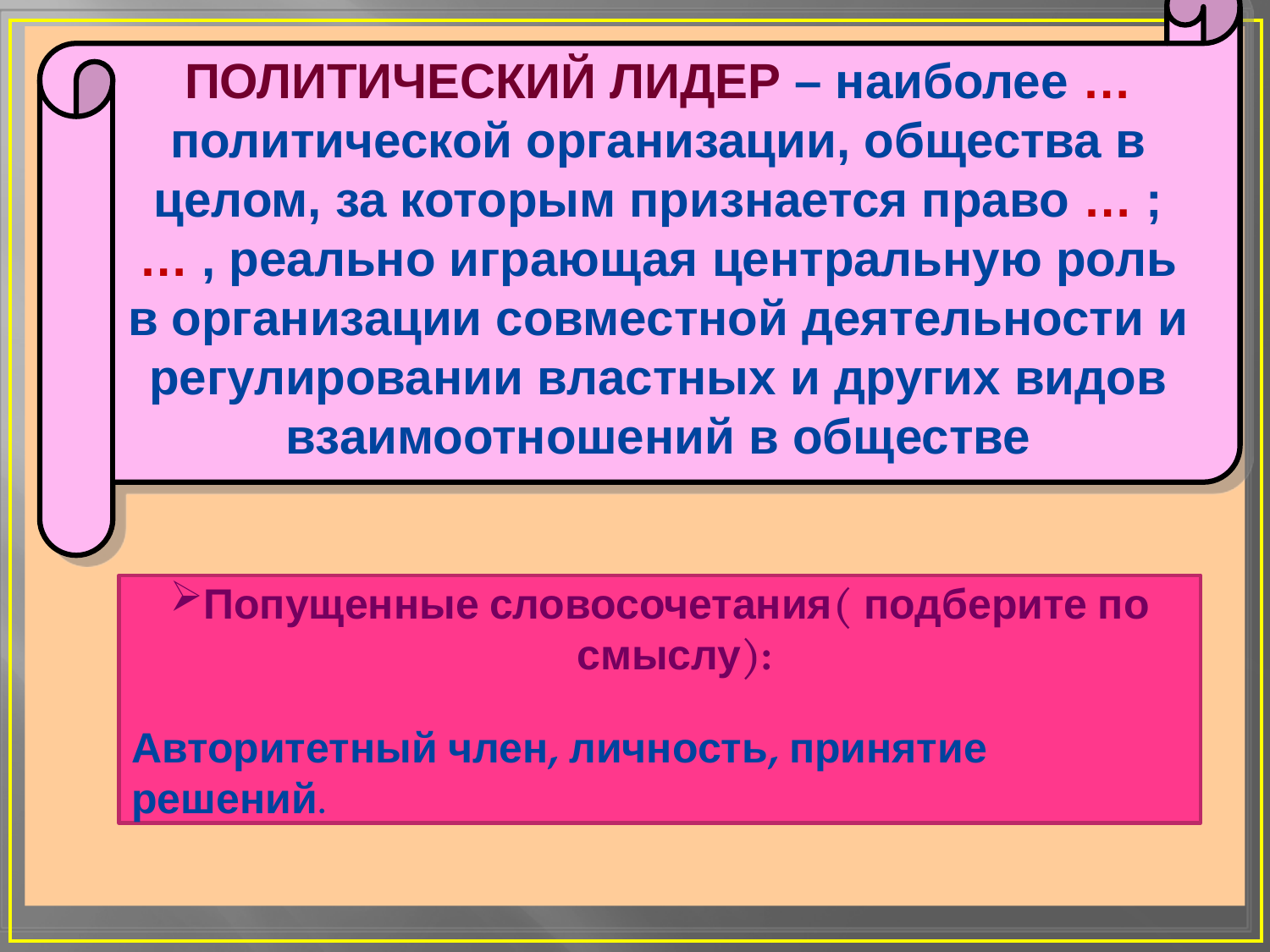

ПОЛИТИЧЕСКИЙ ЛИДЕР – наиболее … политической организации, общества в целом, за которым признается право … ; … , реально играющая центральную роль в организации совместной деятельности и регулировании властных и других видов взаимоотношений в обществе

оллджитмен
#
Попущенные словосочетания( подберите по смыслу):

Авторитетный член, личность, принятие решений.